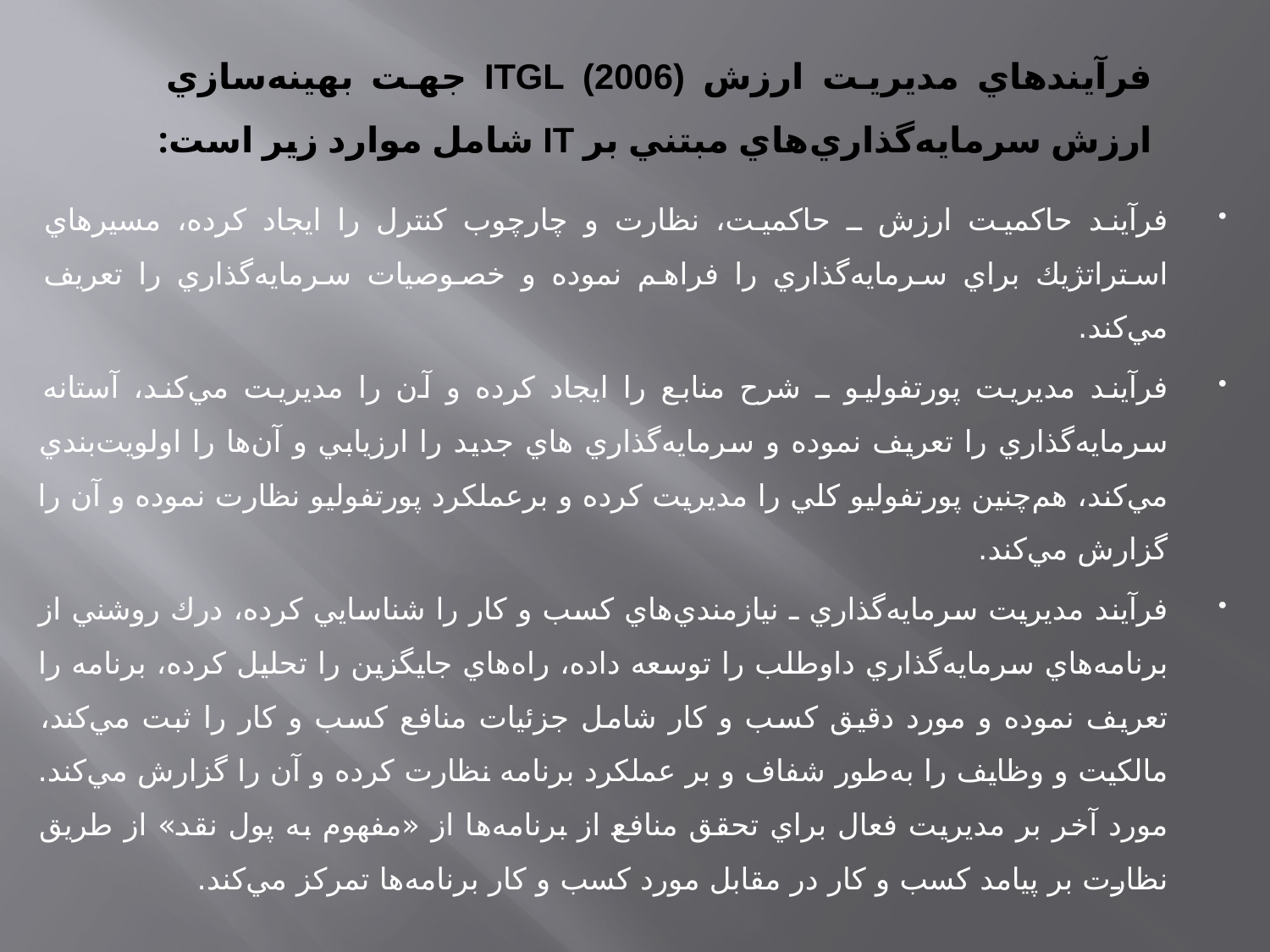

# فرآيندهاي مديريت ارزش ITGL (2006) جهت بهينه‌سازي ارزش سرمايه‌گذاري‌هاي مبتني بر IT شامل موارد زير است:
فرآيند حاكميت ارزش ـ حاكميت، نظارت و چارچوب كنترل را ايجاد كرده، مسيرهاي استراتژيك براي سرمايه‌گذاري را فراهم نموده و خصوصيات سرمايه‌گذاري را تعريف مي‌كند.
فرآيند مديريت پورتفوليو ـ شرح منابع را ايجاد كرده و آن را مديريت مي‌كند، آستانه سرمايه‌گذاري را تعريف نموده و سرمايه‌گذاري هاي جديد را ارزيابي و آن‌ها را اولويت‌بندي مي‌كند، هم‌چنين پورتفوليو كلي را مديريت كرده و برعملكرد پورتفوليو نظارت نموده و آن را گزارش مي‌كند.
فرآيند مديريت سرمايه‌گذاري ـ نيازمندي‌هاي كسب و كار را شناسايي كرده، درك روشني از برنامه‌هاي سرمايه‌گذاري داوطلب را توسعه داده، راه‌هاي جايگزين را تحليل كرده، برنامه را تعريف نموده و مورد دقيق كسب و كار شامل جزئيات منافع كسب و كار را ثبت مي‌كند، مالكيت و وظايف را به‌طور شفاف و بر عملكرد برنامه نظارت كرده و آن را گزارش مي‌كند. مورد آخر بر مديريت فعال براي تحقق منافع از برنامه‌ها از «مفهوم به پول نقد» از طريق نظارت بر پيامد كسب و كار در مقابل مورد كسب و كار برنامه‌ها تمركز مي‌كند.